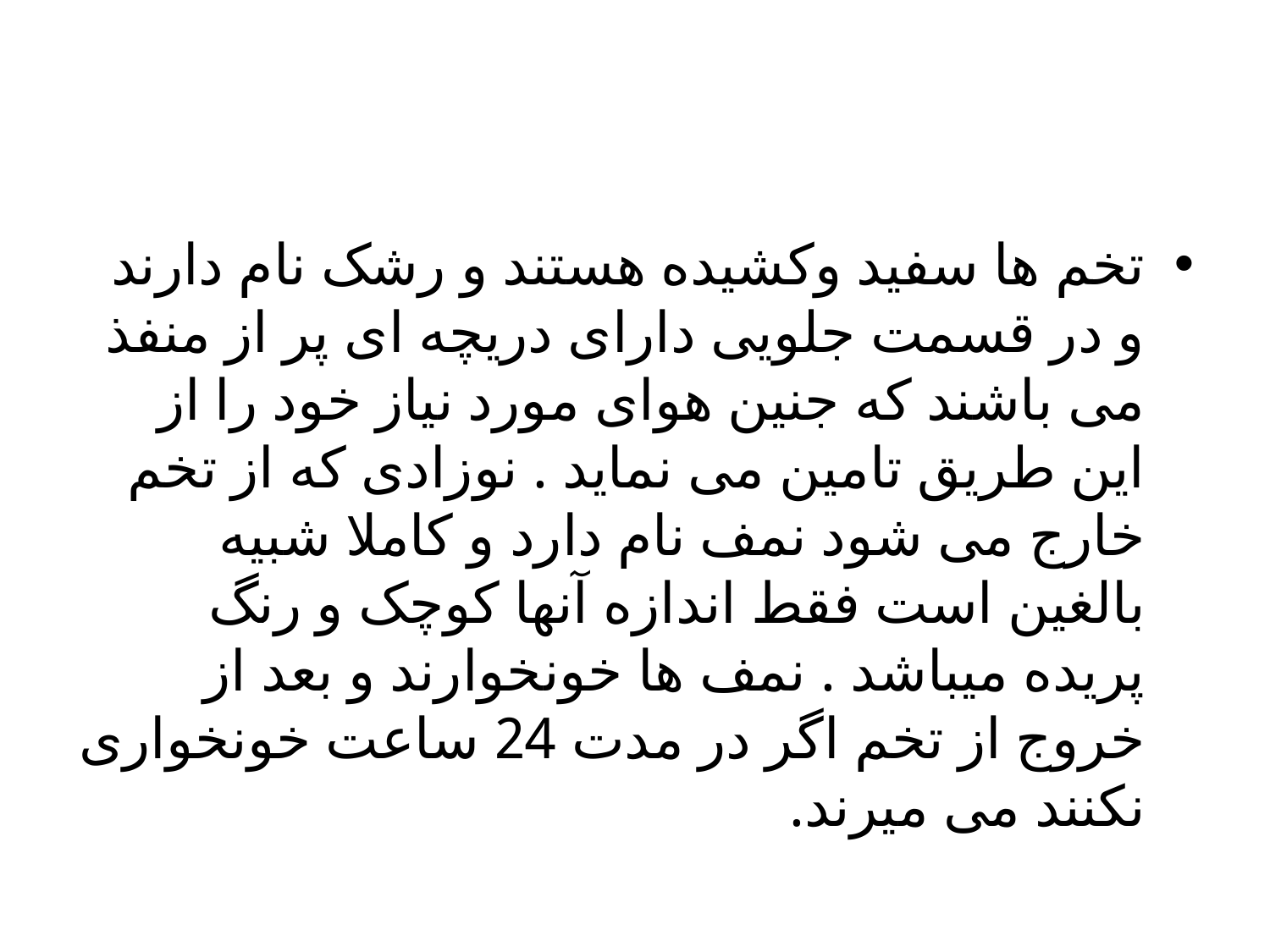

#
تخم ها سفید وکشیده هستند و رشک نام دارند و در قسمت جلویی دارای دریچه ای پر از منفذ می باشند که جنین هوای مورد نیاز خود را از این طریق تامین می نماید . نوزادی که از تخم خارج می شود نمف نام دارد و کاملا شبیه بالغین است فقط اندازه آنها کوچک و رنگ پریده میباشد . نمف ها خونخوارند و بعد از خروج از تخم اگر در مدت 24 ساعت خونخواری نکنند می میرند.